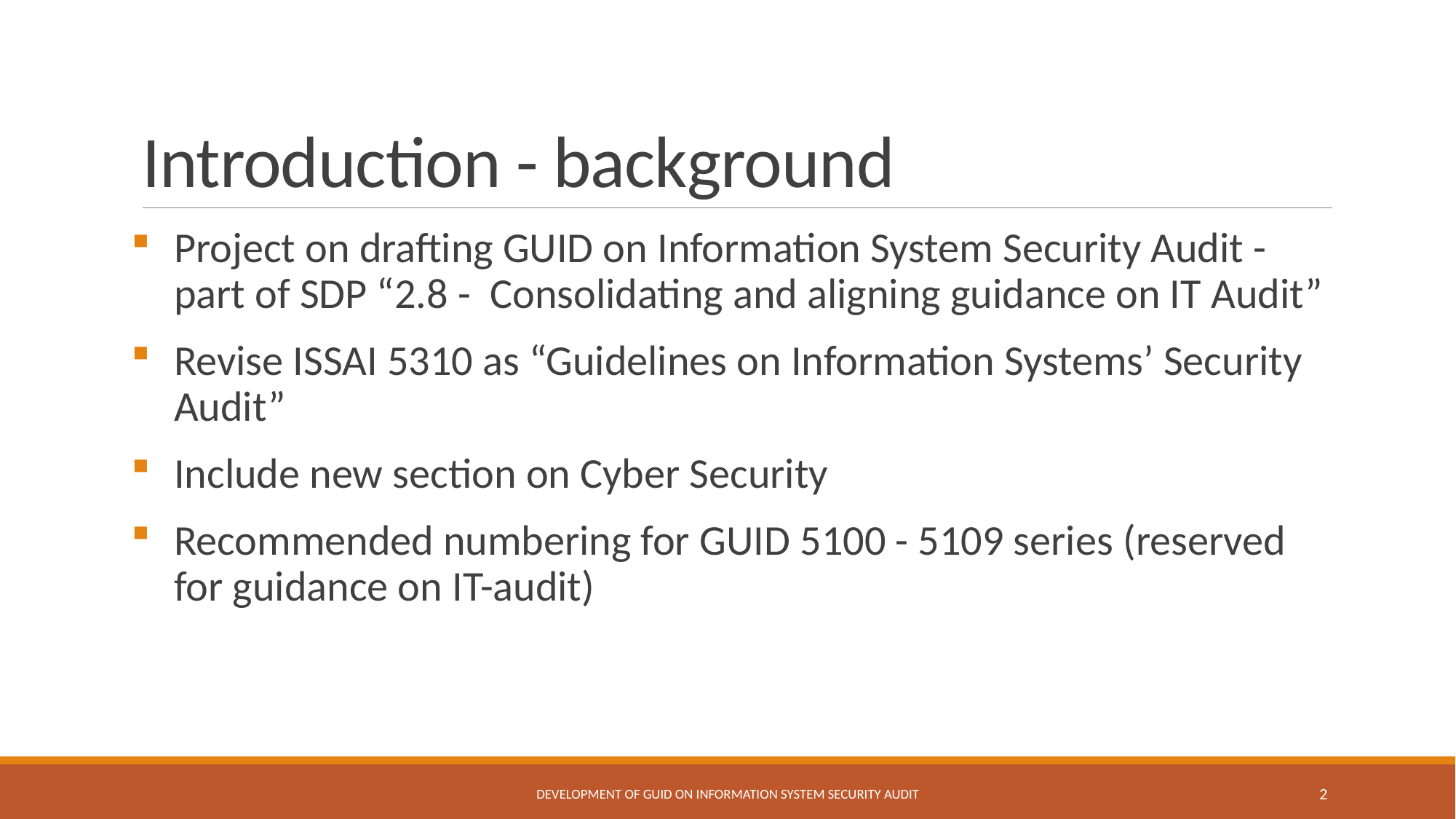

# Introduction - background
Project on drafting GUID on Information System Security Audit - part of SDP “2.8 -  Consolidating and aligning guidance on IT Audit”
Revise ISSAI 5310 as “Guidelines on Information Systems’ Security Audit”
Include new section on Cyber Security
Recommended numbering for GUID 5100 - 5109 series (reserved for guidance on IT-audit)
Development of GUID on Information System Security Audit
2